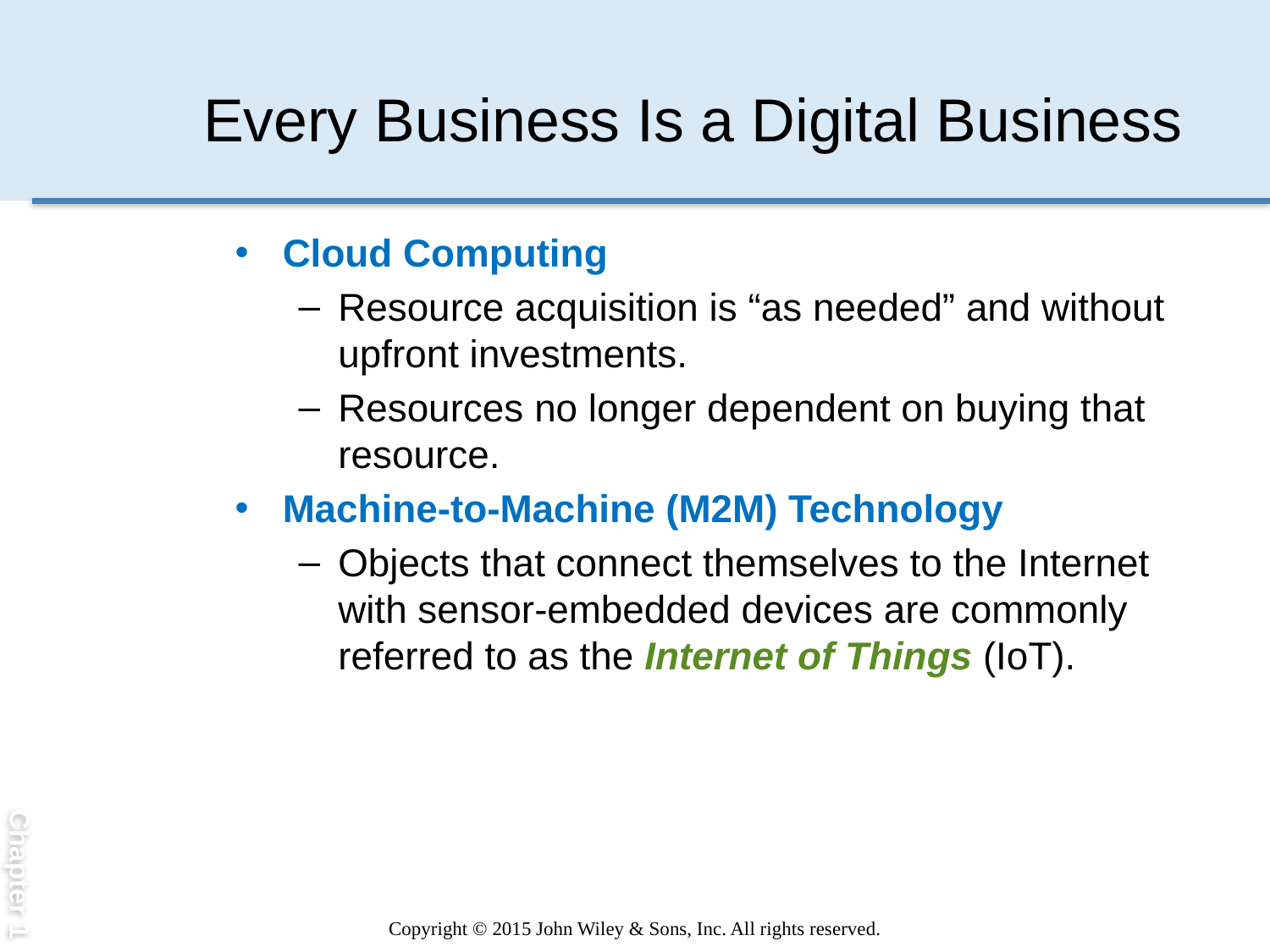

Chapter 1
# Every Business Is a Digital Business
Cloud Computing
Resource acquisition is “as needed” and without upfront investments.
Resources no longer dependent on buying that resource.
Machine-to-Machine (M2M) Technology
Objects that connect themselves to the Internet with sensor-embedded devices are commonly referred to as the Internet of Things (IoT).